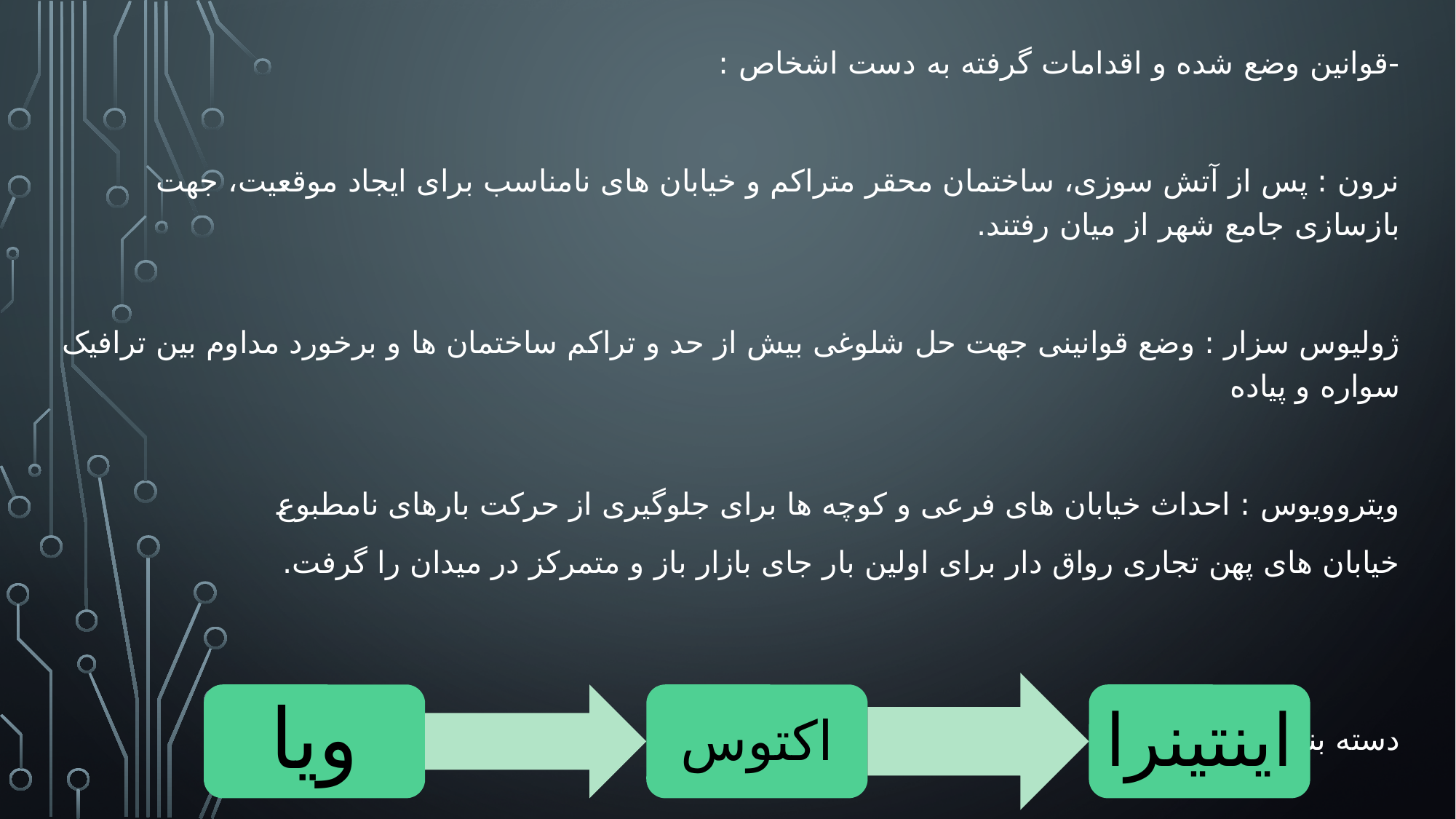

-قوانین وضع شده و اقدامات گرفته به دست اشخاص :

نرون : پس از آتش سوزی، ساختمان محقر متراکم و خیابان های نامناسب برای ایجاد موقعیت، جهت بازسازی جامع شهر از میان رفتند.

ژولیوس سزار : وضع قوانینی جهت حل شلوغی بیش از حد و تراکم ساختمان ها و برخورد مداوم بین ترافیک سواره و پیاده

ویتروویوس : احداث خیابان های فرعی و کوچه ها برای جلوگیری از حرکت بارهای نامطبوع
خیابان های پهن تجاری رواق دار برای اولین بار جای بازار باز و متمرکز در میدان را گرفت.

دسته بندی انواع گذرها:
ویا
اکتوس
اینتینرا